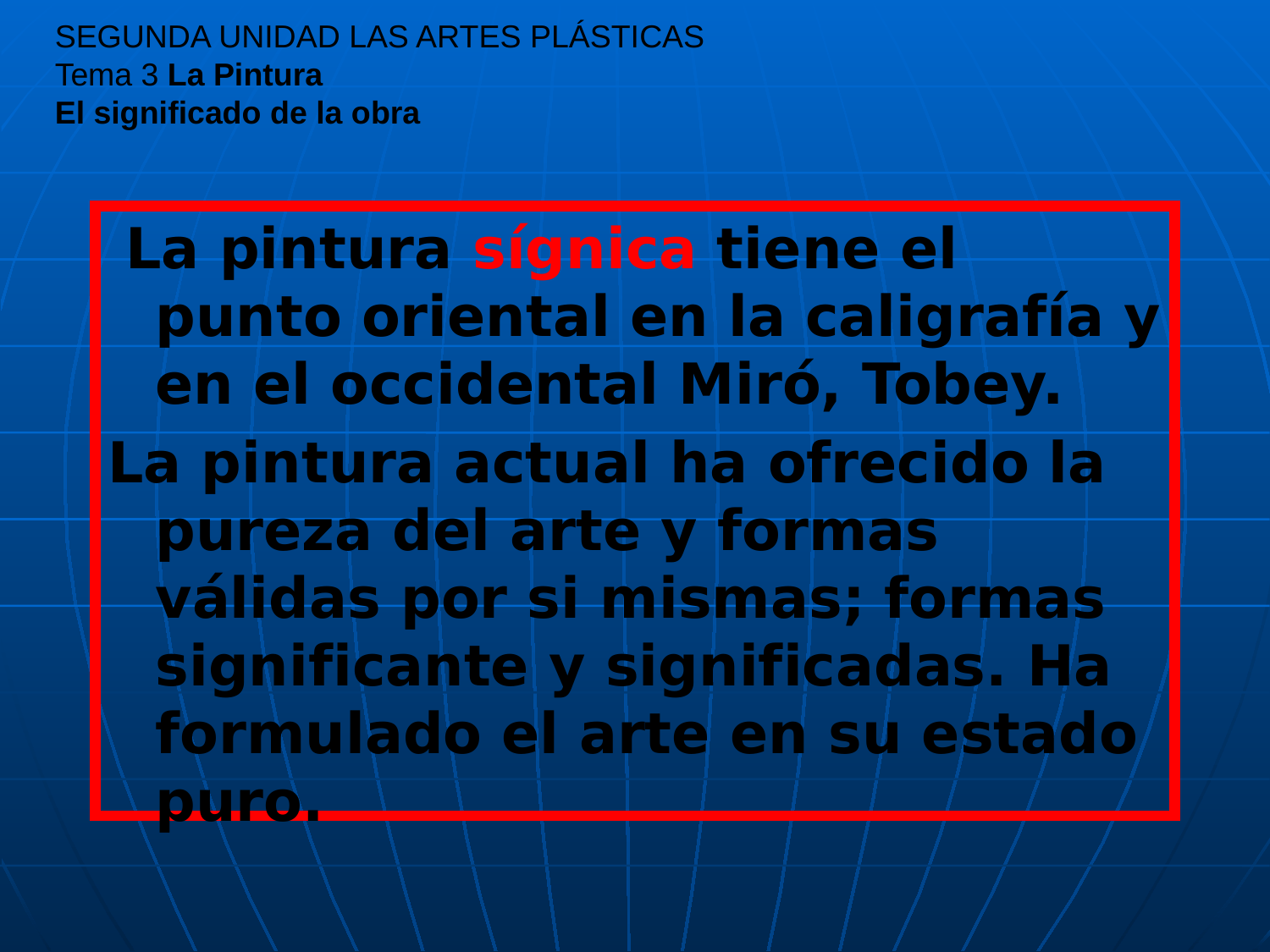

# SEGUNDA UNIDAD LAS ARTES PLÁSTICAS Tema 3 La Pintura El significado de la obra
 La pintura sígnica tiene el punto oriental en la caligrafía y en el occidental Miró, Tobey.
La pintura actual ha ofrecido la pureza del arte y formas válidas por si mismas; formas significante y significadas. Ha formulado el arte en su estado puro.